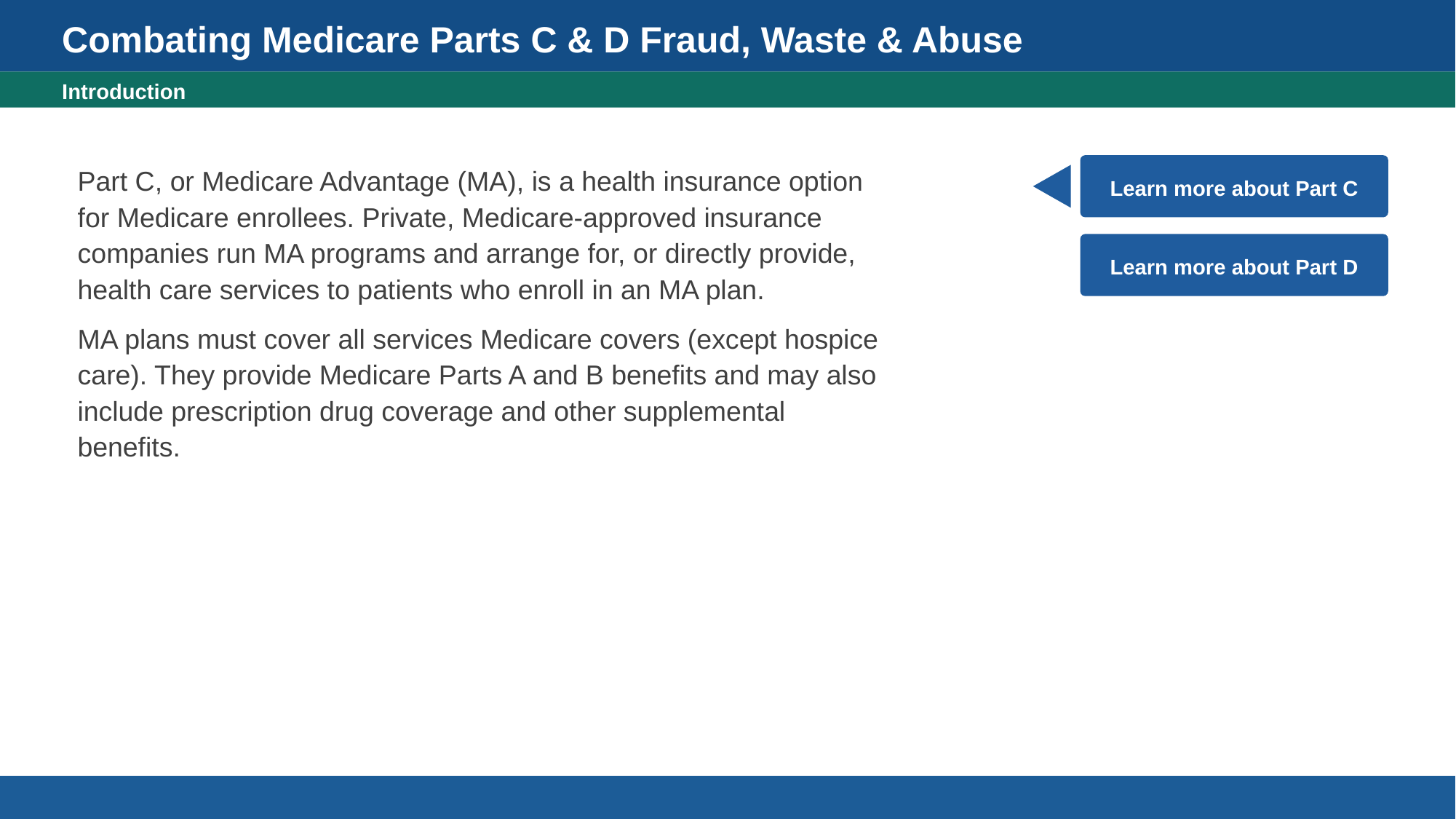

Combating Medicare Parts C & D Fraud, Waste & Abuse
Part C

Introduction
Part C, or Medicare Advantage (MA), is a health insurance option for Medicare enrollees. Private, Medicare-approved insurance companies run MA programs and arrange for, or directly provide, health care services to patients who enroll in an MA plan.
MA plans must cover all services Medicare covers (except hospice care). They provide Medicare Parts A and B benefits and may also include prescription drug coverage and other supplemental benefits.
Learn more about Part C

Learn more about Part D